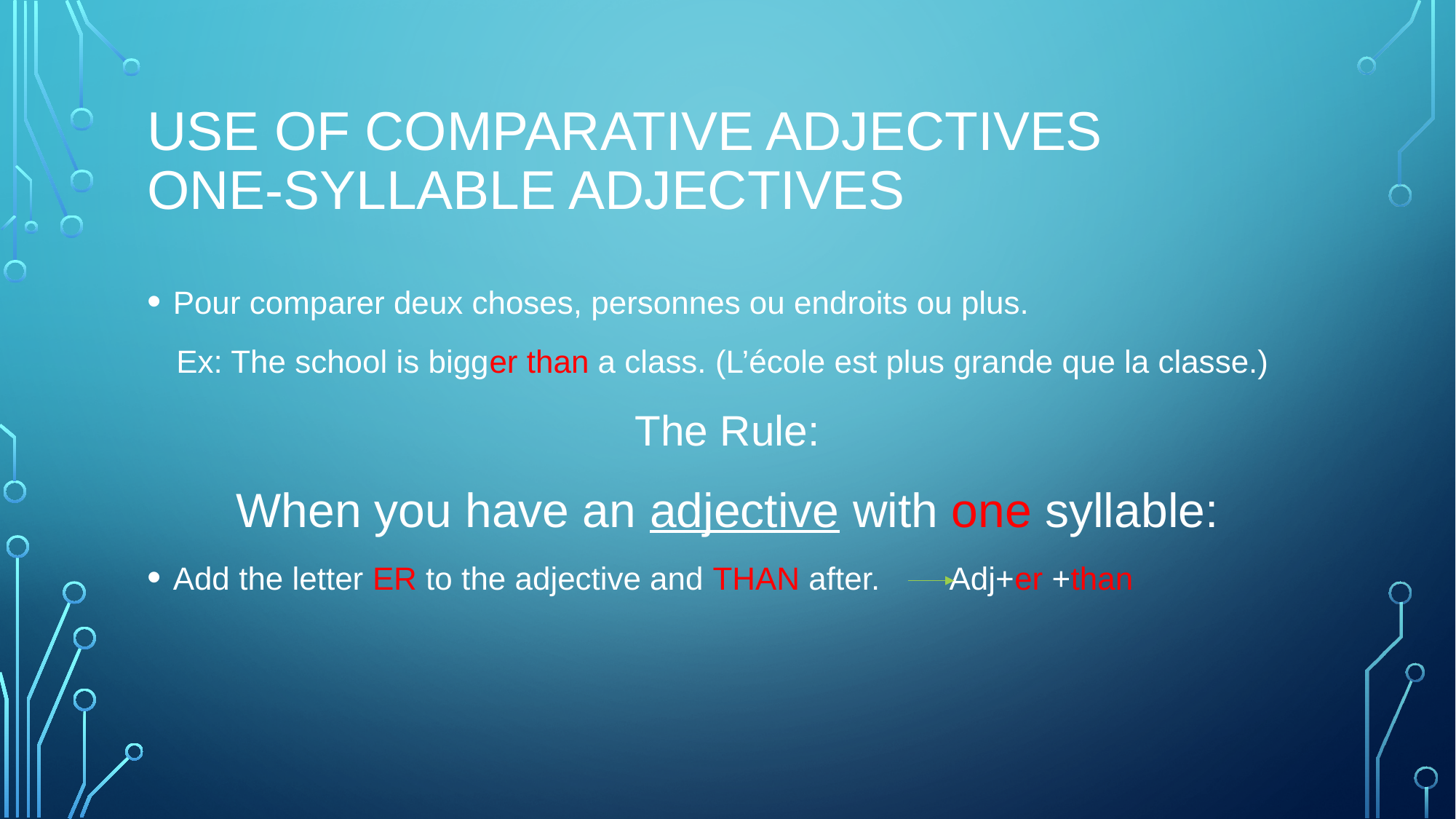

# Use of comparative adjectives One-syllable adjectives
Pour comparer deux choses, personnes ou endroits ou plus.
Ex: The school is bigger than a class. (L’école est plus grande que la classe.)
The Rule:
When you have an adjective with one syllable:
Add the letter ER to the adjective and THAN after.        Adj+er +than